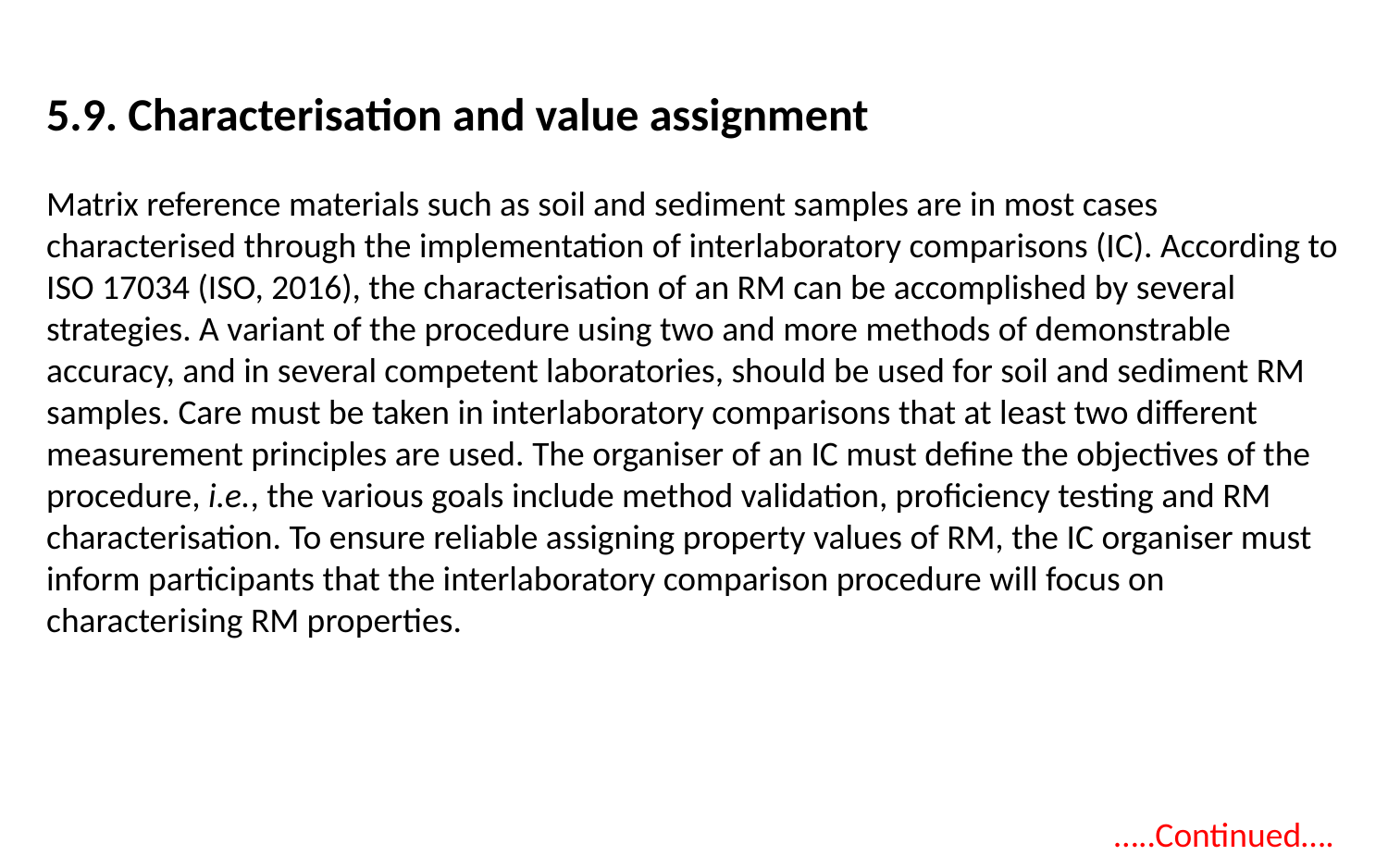

5.9. Characterisation and value assignment

Matrix reference materials such as soil and sediment samples are in most cases characterised through the implementation of interlaboratory comparisons (IC). According to ISO 17034 (ISO, 2016), the characterisation of an RM can be accomplished by several strategies. A variant of the procedure using two and more methods of demonstrable accuracy, and in several competent laboratories, should be used for soil and sediment RM samples. Care must be taken in interlaboratory comparisons that at least two different measurement principles are used. The organiser of an IC must define the objectives of the procedure, i.e., the various goals include method validation, proficiency testing and RM characterisation. To ensure reliable assigning property values of RM, the IC organiser must inform participants that the interlaboratory comparison procedure will focus on characterising RM properties.
…..Continued….